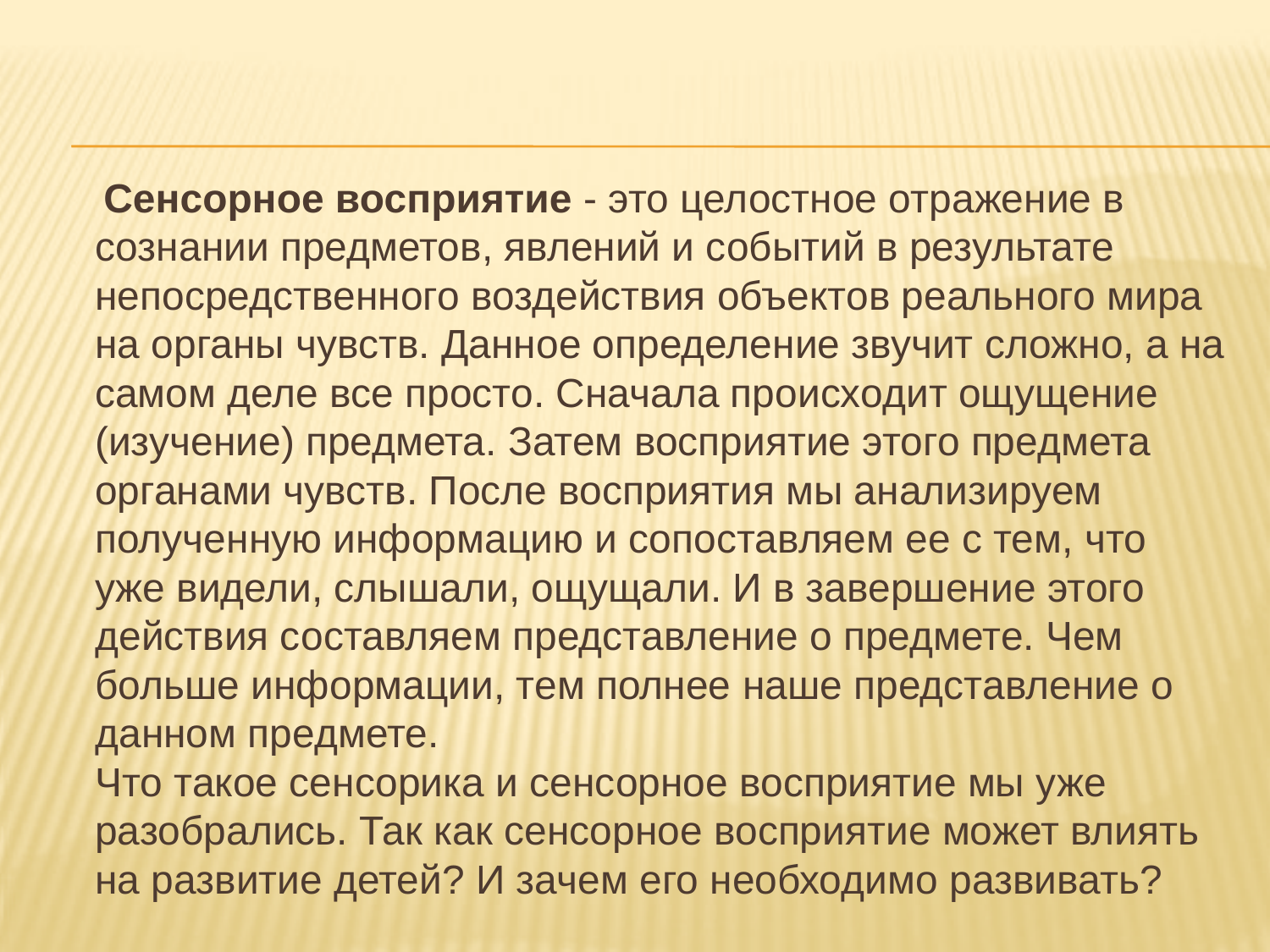

Сенсорное восприятие - это целостное отражение в сознании предметов, явлений и событий в результате непосредственного воздействия объектов реального мира на органы чувств. Данное определение звучит сложно, а на самом деле все просто. Сначала происходит ощущение (изучение) предмета. Затем восприятие этого предмета органами чувств. После восприятия мы анализируем полученную информацию и сопоставляем ее с тем, что уже видели, слышали, ощущали. И в завершение этого действия составляем представление о предмете. Чем больше информации, тем полнее наше представление о данном предмете.
Что такое сенсорика и сенсорное восприятие мы уже разобрались. Так как сенсорное восприятие может влиять на развитие детей? И зачем его необходимо развивать?